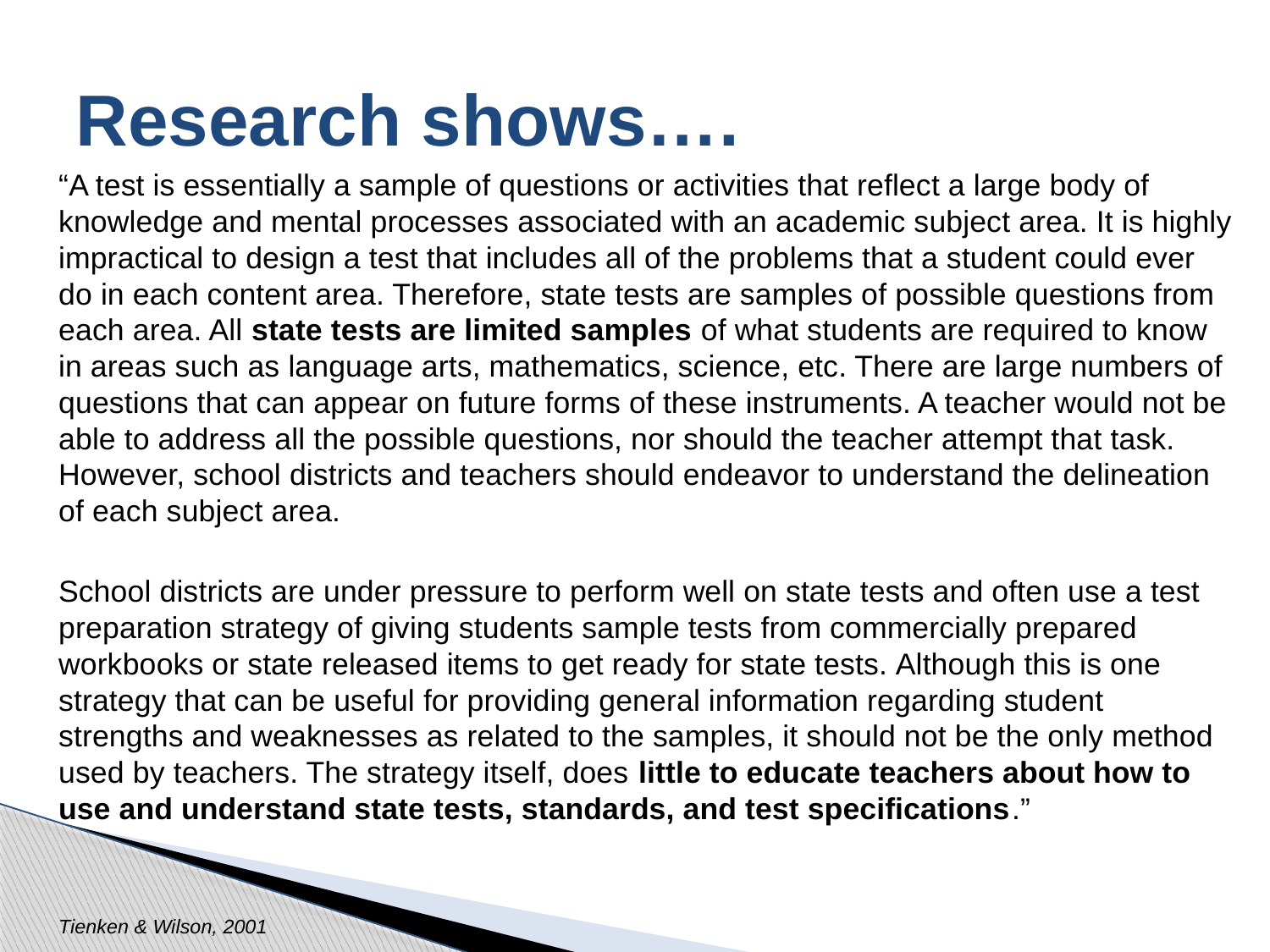

# Research shows….
“A test is essentially a sample of questions or activities that reflect a large body of knowledge and mental processes associated with an academic subject area. It is highly impractical to design a test that includes all of the problems that a student could ever do in each content area. Therefore, state tests are samples of possible questions from each area. All state tests are limited samples of what students are required to know in areas such as language arts, mathematics, science, etc. There are large numbers of questions that can appear on future forms of these instruments. A teacher would not be able to address all the possible questions, nor should the teacher attempt that task. However, school districts and teachers should endeavor to understand the delineation of each subject area.

School districts are under pressure to perform well on state tests and often use a test preparation strategy of giving students sample tests from commercially prepared workbooks or state released items to get ready for state tests. Although this is one strategy that can be useful for providing general information regarding student strengths and weaknesses as related to the samples, it should not be the only method used by teachers. The strategy itself, does little to educate teachers about how to use and understand state tests, standards, and test specifications.”

						Tienken & Wilson, 2001